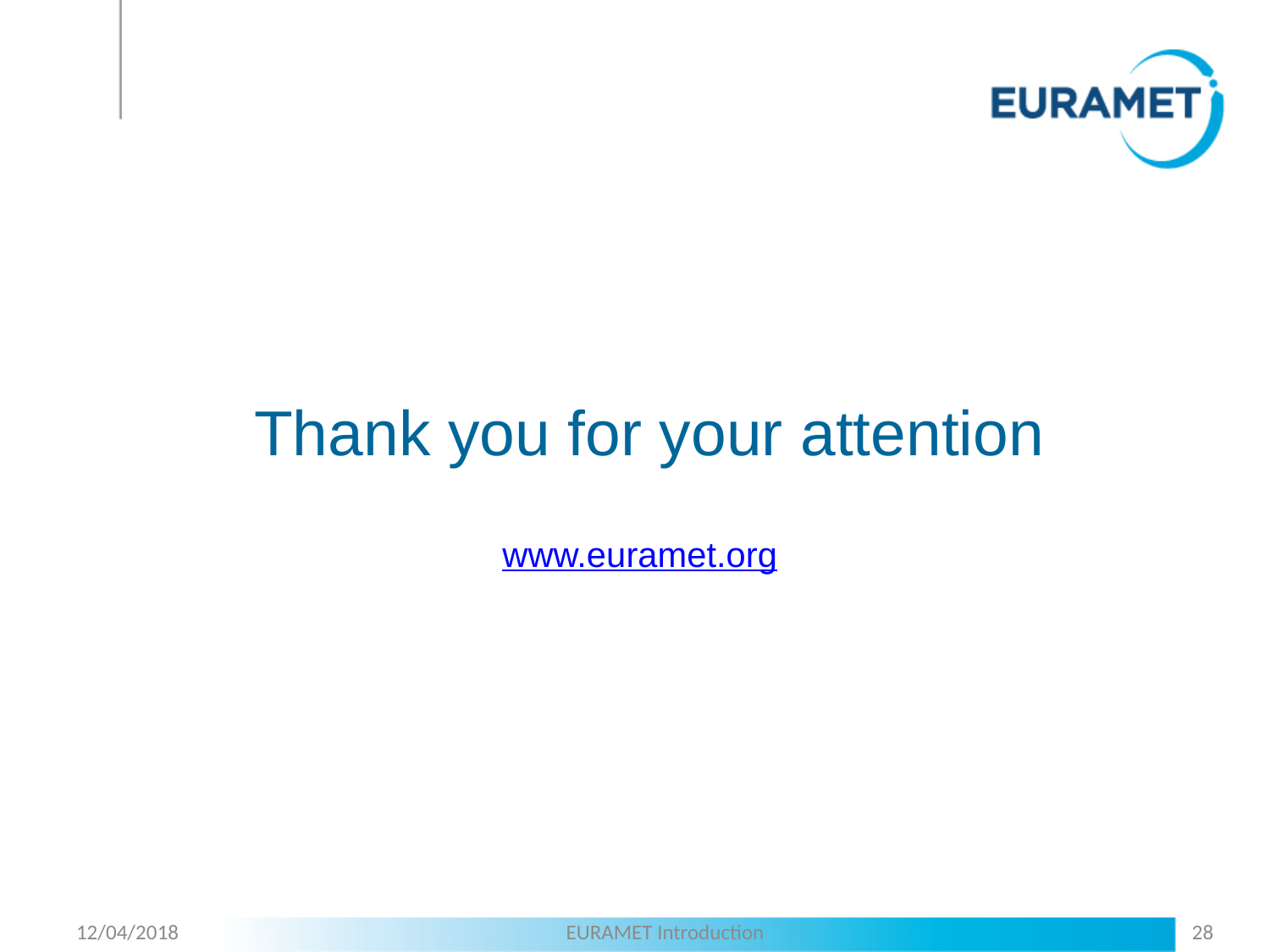

Thank you for your attention
www.euramet.org
12/04/2018
EURAMET Introduction
28